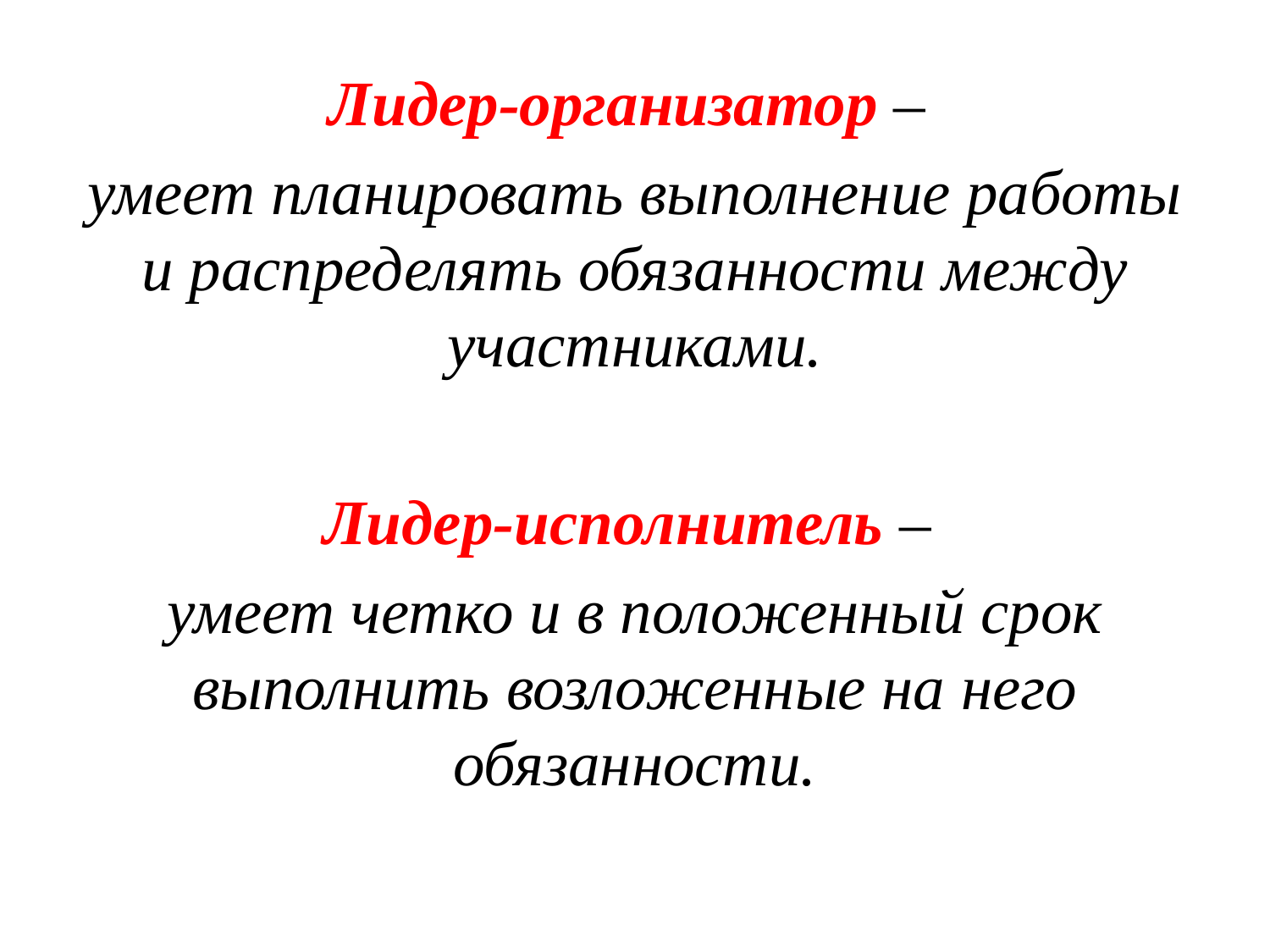

Лидер-организатор –
умеет планировать выполнение работы и распределять обязанности между участниками.

Лидер-исполнитель –
умеет четко и в положенный срок выполнить возложенные на него обязанности.